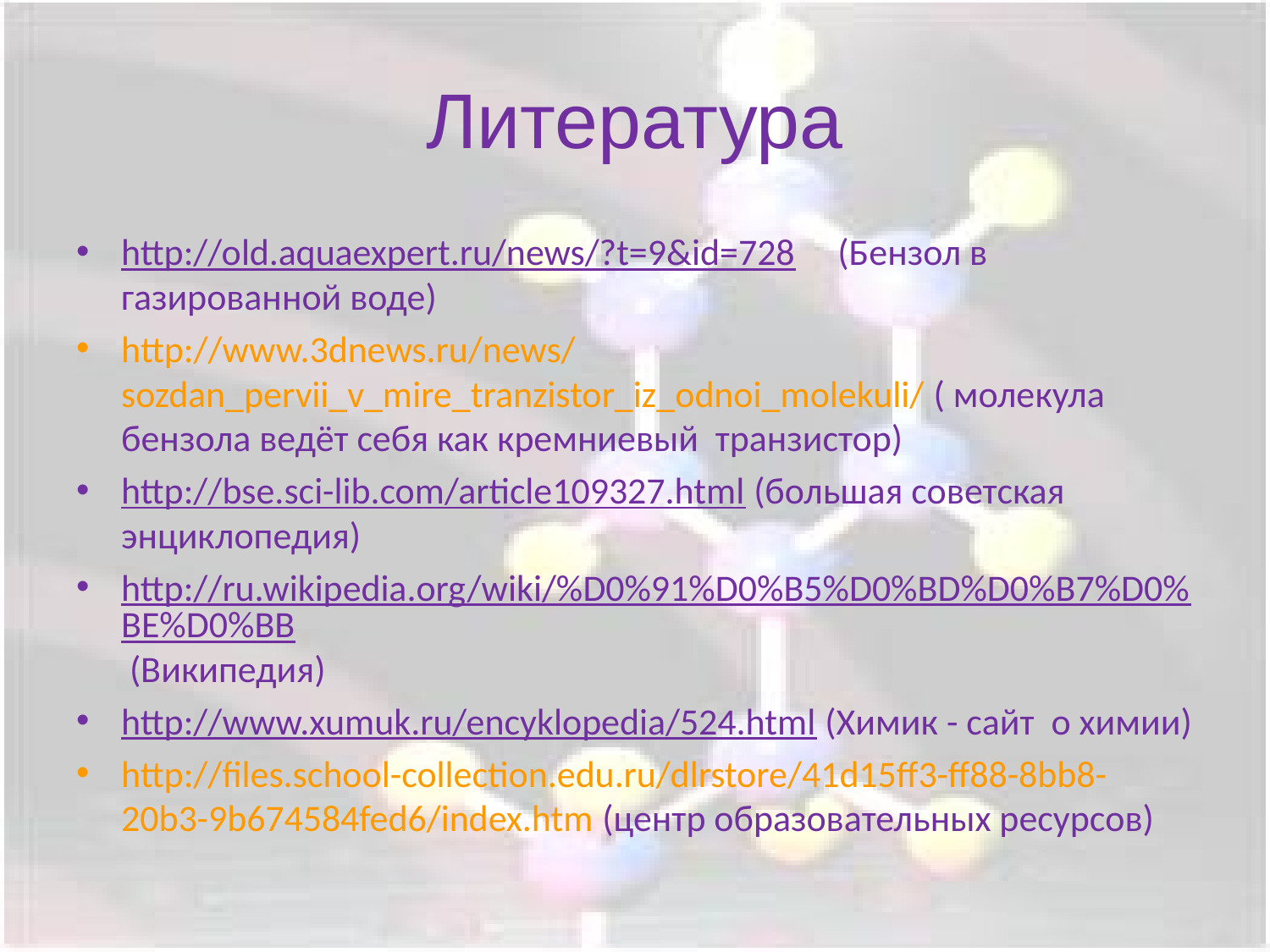

# Литература
http://old.aquaexpert.ru/news/?t=9&id=728     (Бензол в газированной воде)
http://www.3dnews.ru/news/sozdan_pervii_v_mire_tranzistor_iz_odnoi_molekuli/ ( молекула бензола ведёт себя как кремниевый  транзистор)
http://bse.sci-lib.com/article109327.html (большая советская энциклопедия)
http://ru.wikipedia.org/wiki/%D0%91%D0%B5%D0%BD%D0%B7%D0%BE%D0%BB (Википедия)
http://www.xumuk.ru/encyklopedia/524.html (Химик - сайт  о химии)
http://files.school-collection.edu.ru/dlrstore/41d15ff3-ff88-8bb8-20b3-9b674584fed6/index.htm (центр образовательных ресурсов)